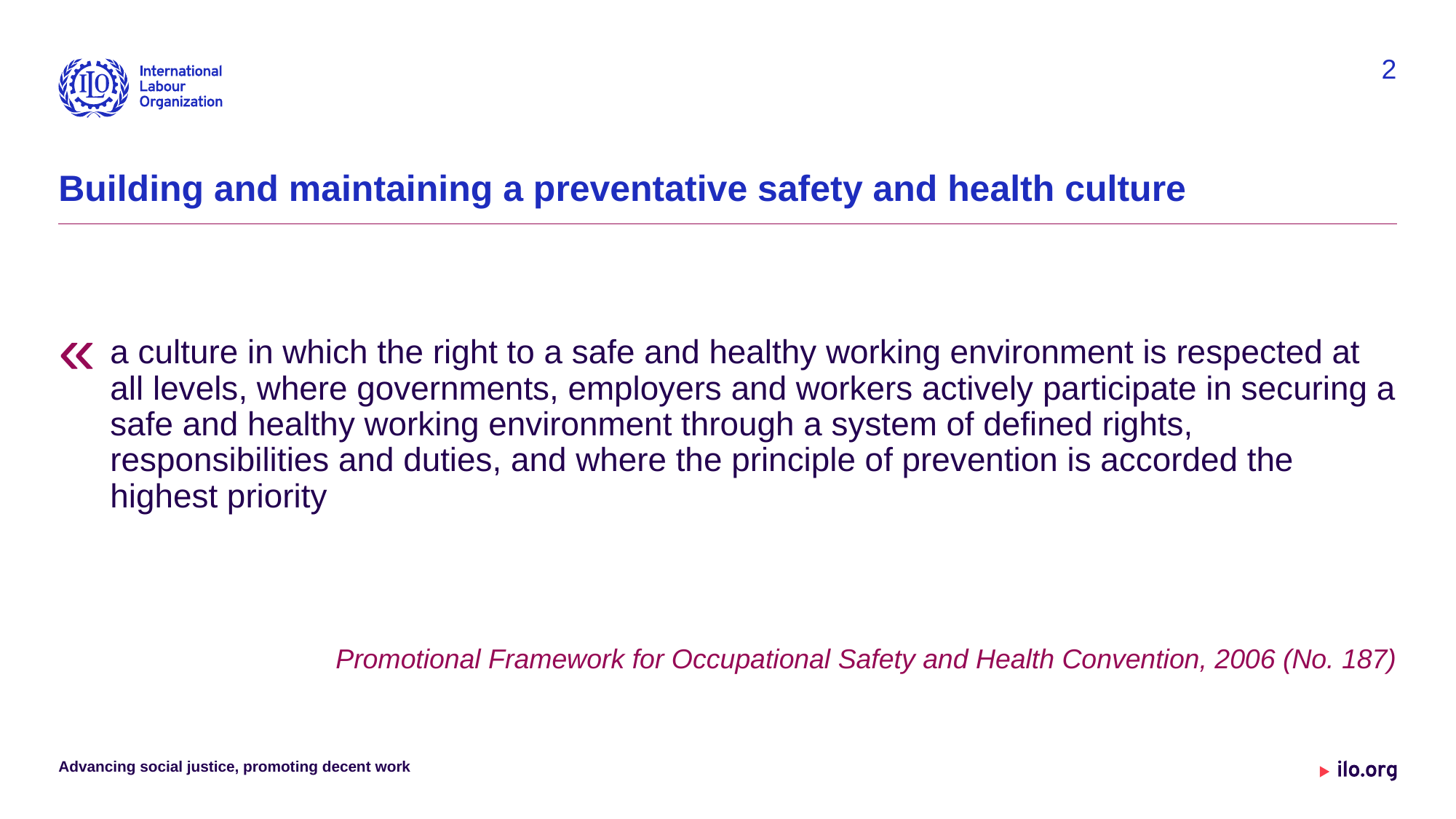

2
# Building and maintaining a preventative safety and health culture

a culture in which the right to a safe and healthy working environment is respected at all levels, where governments, employers and workers actively participate in securing a safe and healthy working environment through a system of defined rights, responsibilities and duties, and where the principle of prevention is accorded the highest priority

Promotional Framework for Occupational Safety and Health Convention, 2006 (No. 187)
Advancing social justice, promoting decent work
Date: Monday / 01 / October / 2019